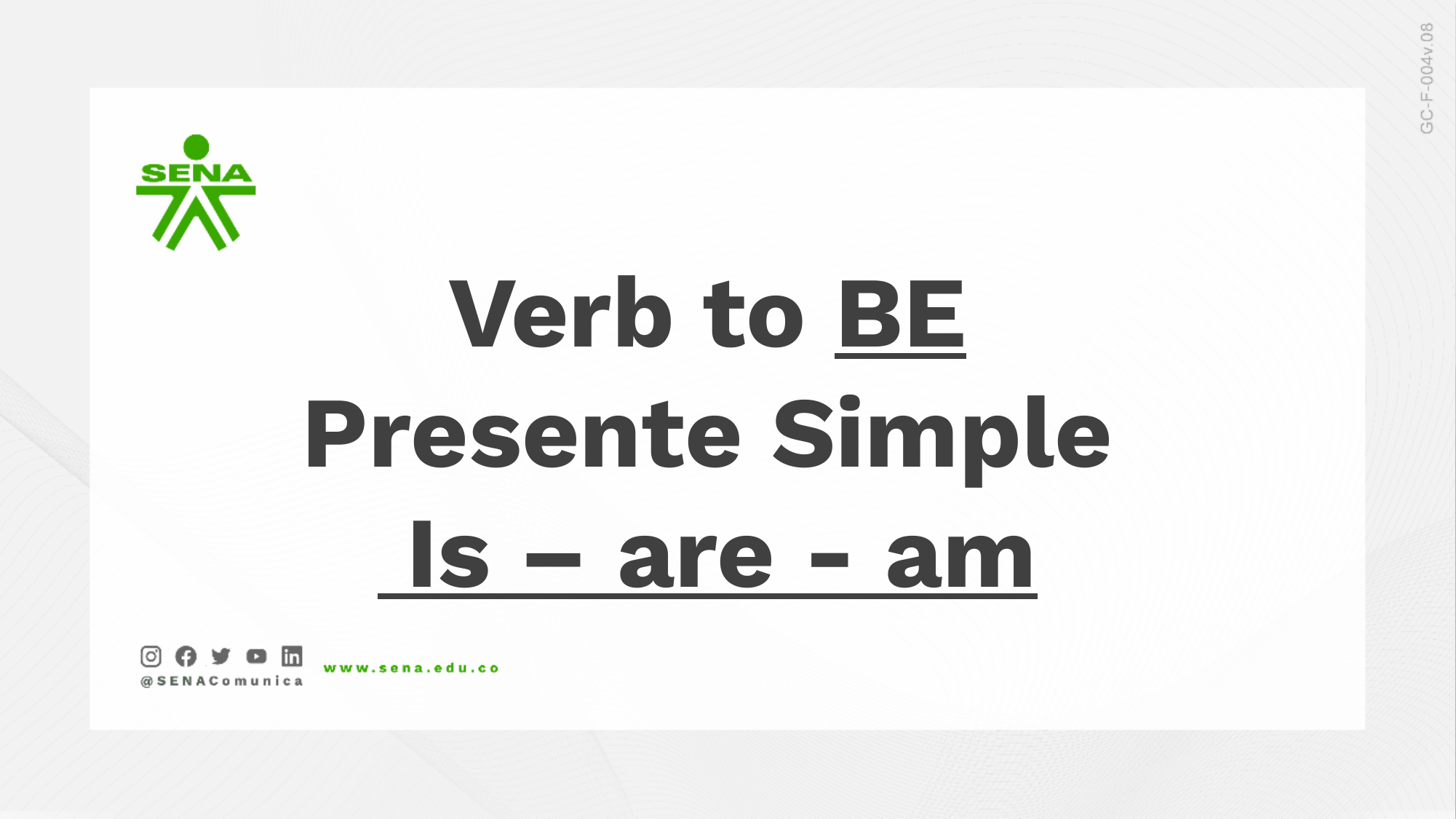

Verb to BE
Presente Simple
 Is – are - am